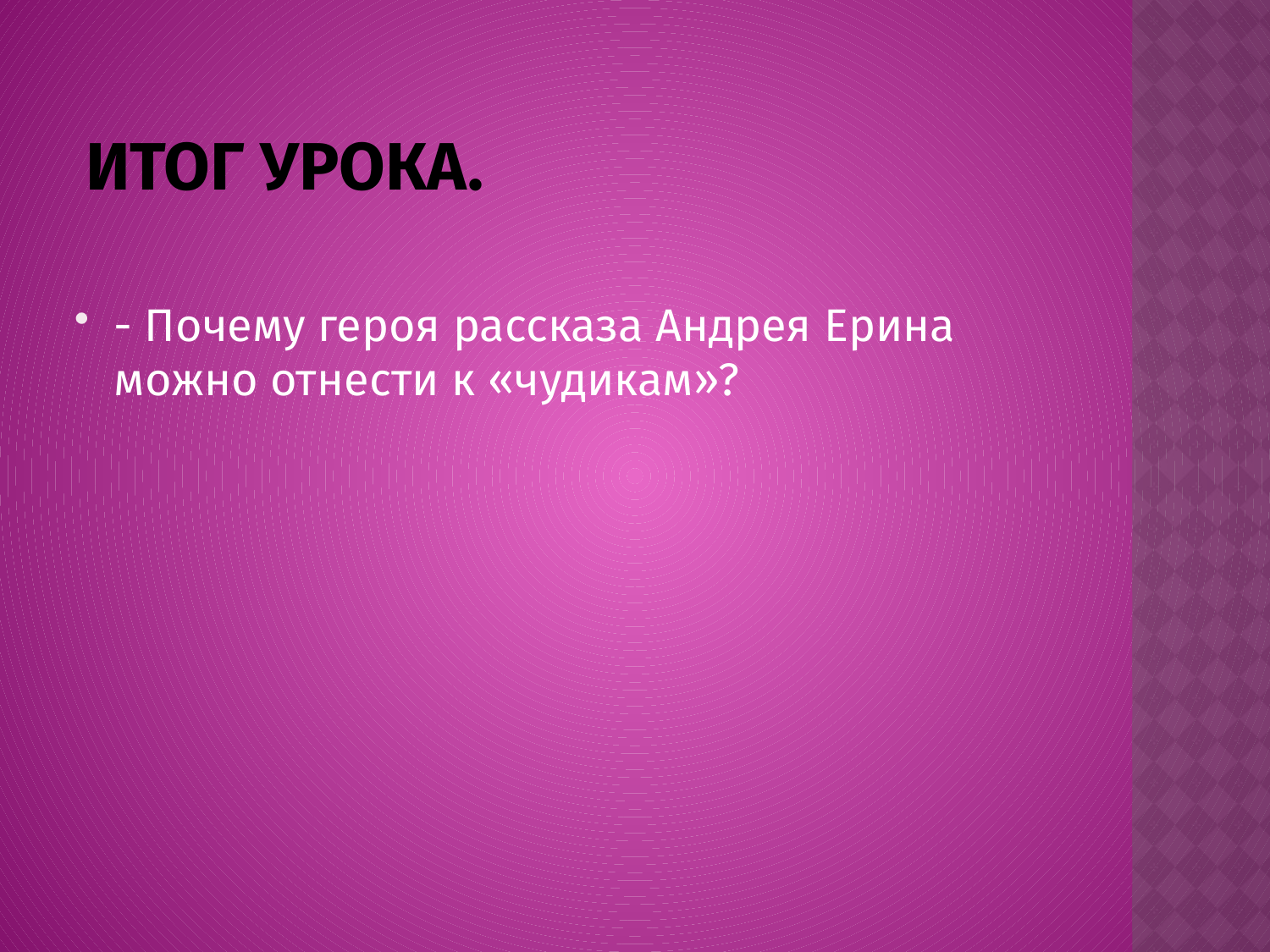

# Итог урока.

- Почему героя рассказа Андрея Ерина можно отнести к «чудикам»?